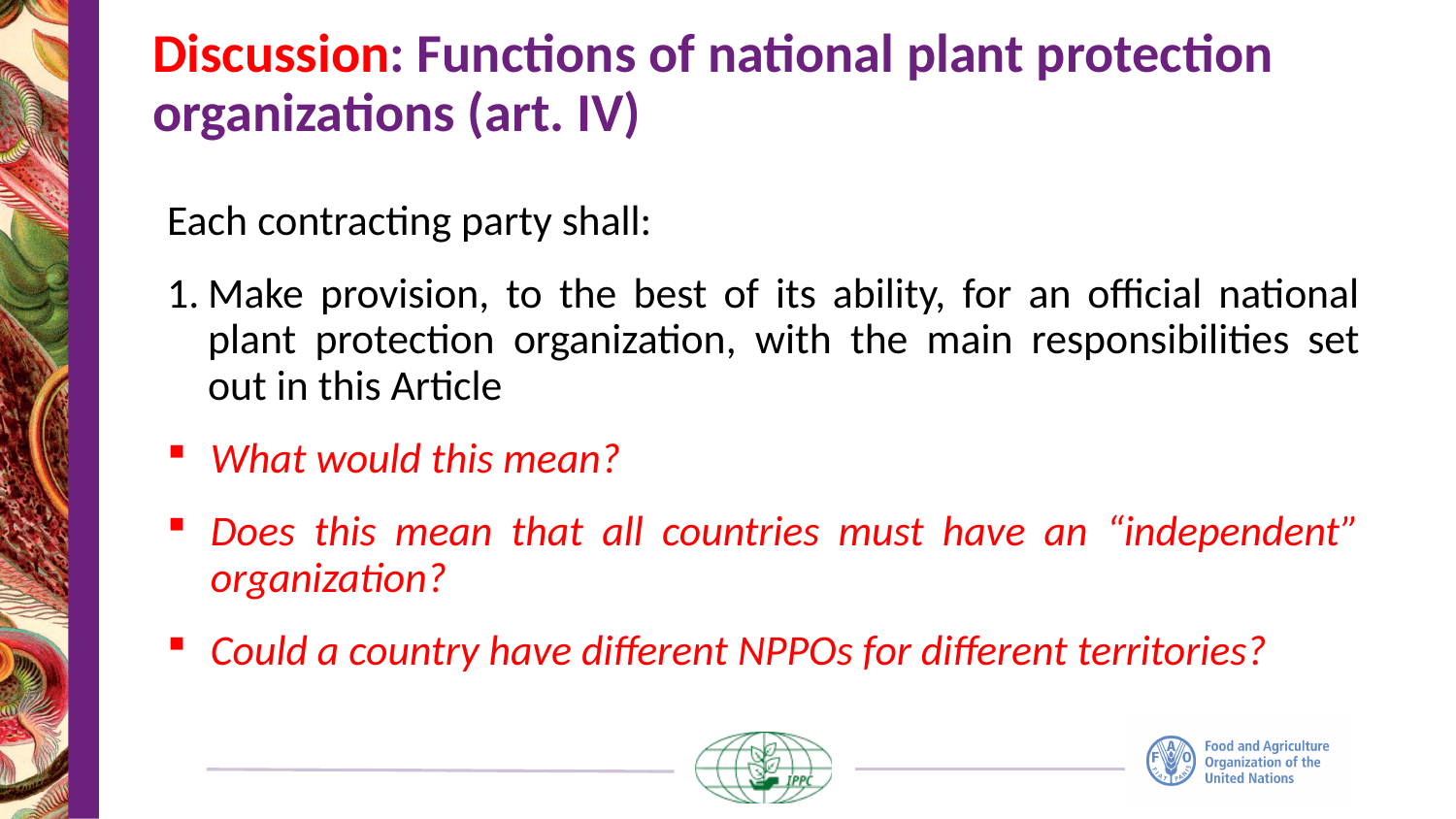

# Discussion: Functions of national plant protection organizations (art. IV)
Each contracting party shall:
Make provision, to the best of its ability, for an official national plant protection organization, with the main responsibilities set out in this Article
What would this mean?
Does this mean that all countries must have an “independent” organization?
Could a country have different NPPOs for different territories?